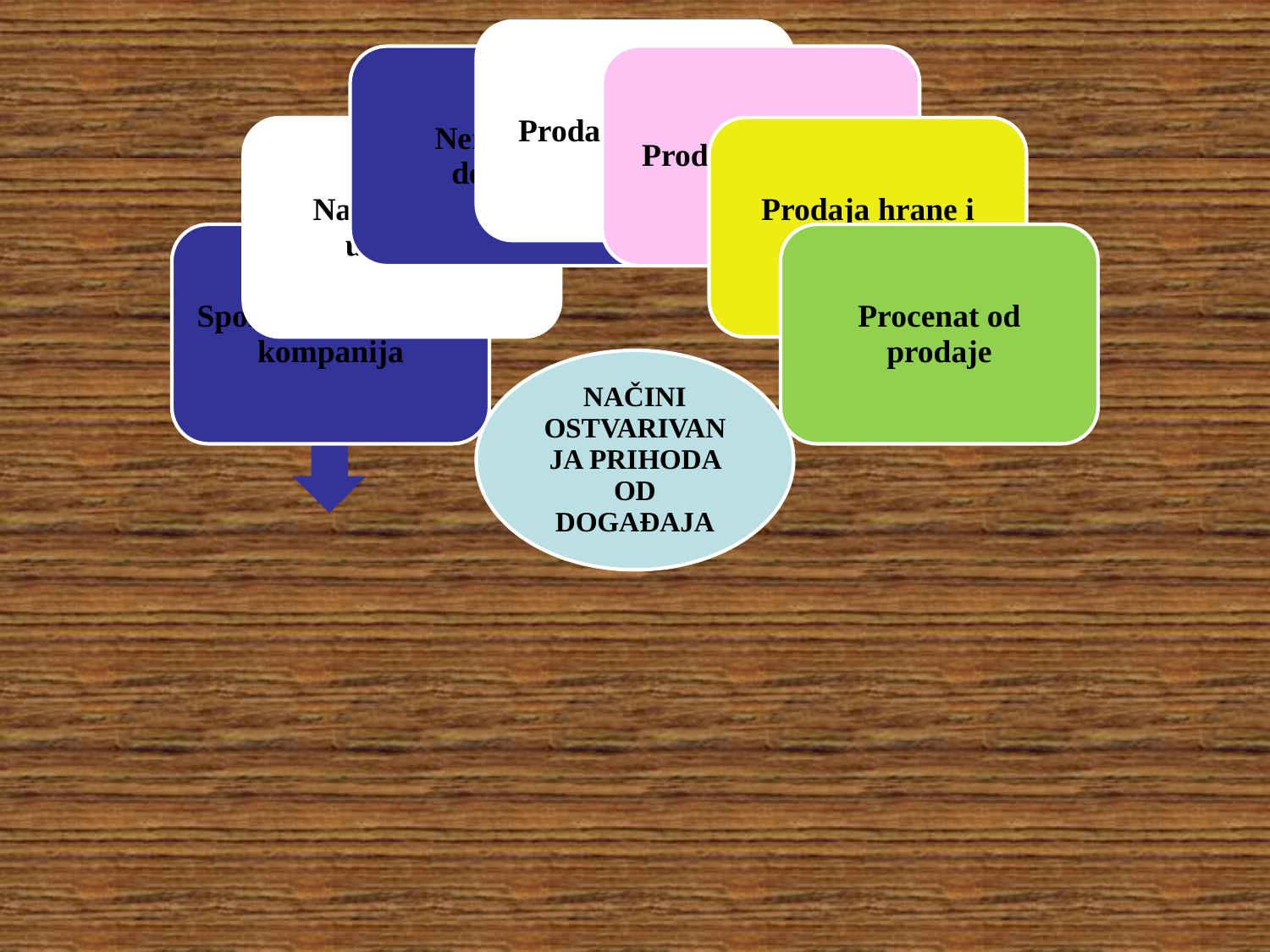

NAČINI OSTVARIVANJA PRIHODA OD DOGAĐAJA
Sponzorstvo drugih kompanija
Prodaja suvenira
Prodaja štandova
Procenat od prodaje